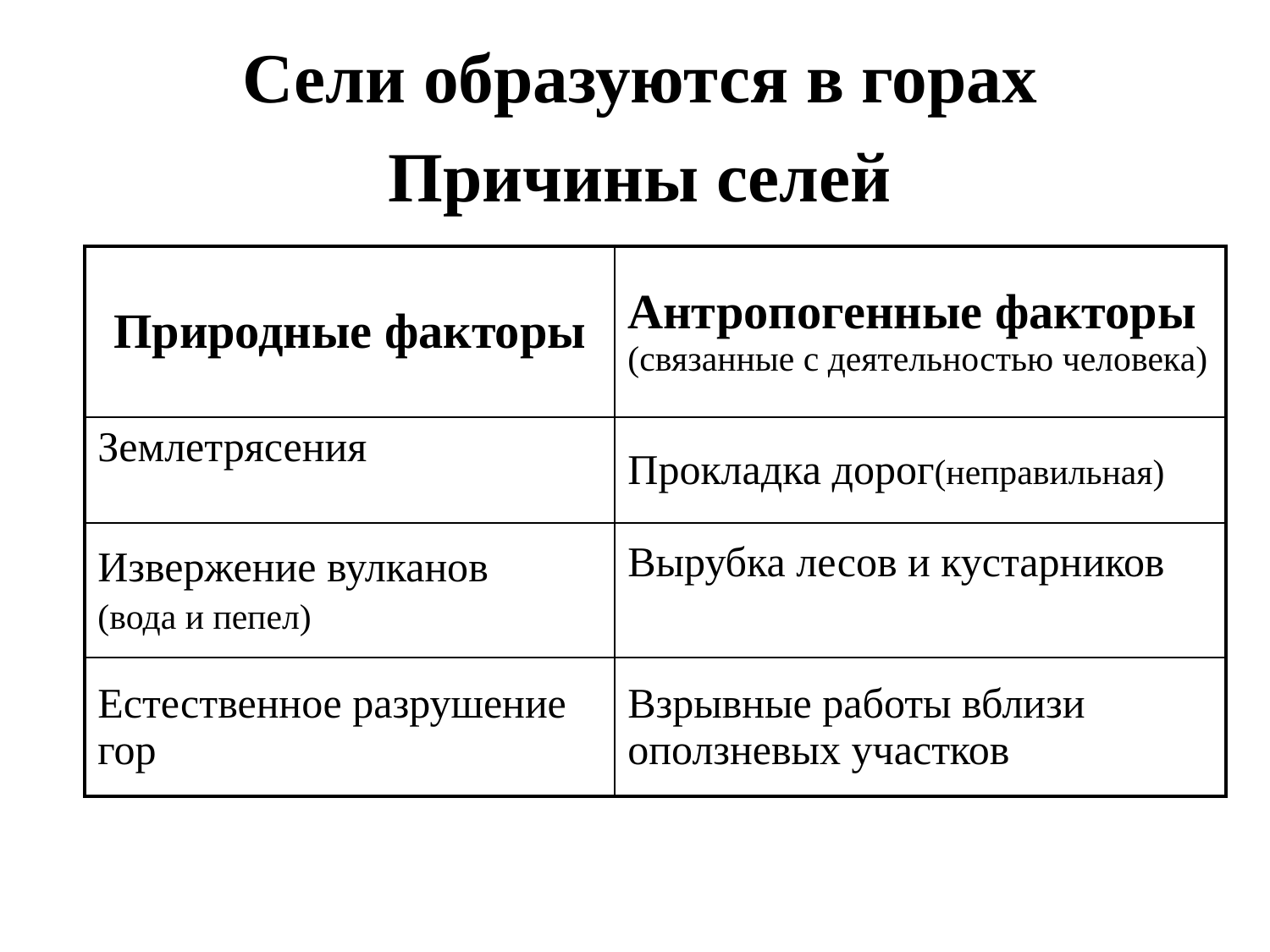

Сели образуются в горах
Причины селей
| Природные факторы | Антропогенные факторы (связанные с деятельностью человека) |
| --- | --- |
| Землетрясения | Прокладка дорог(неправильная) |
| Извержение вулканов (вода и пепел) | Вырубка лесов и кустарников |
| Естественное разрушение гор | Взрывные работы вблизи оползневых участков |